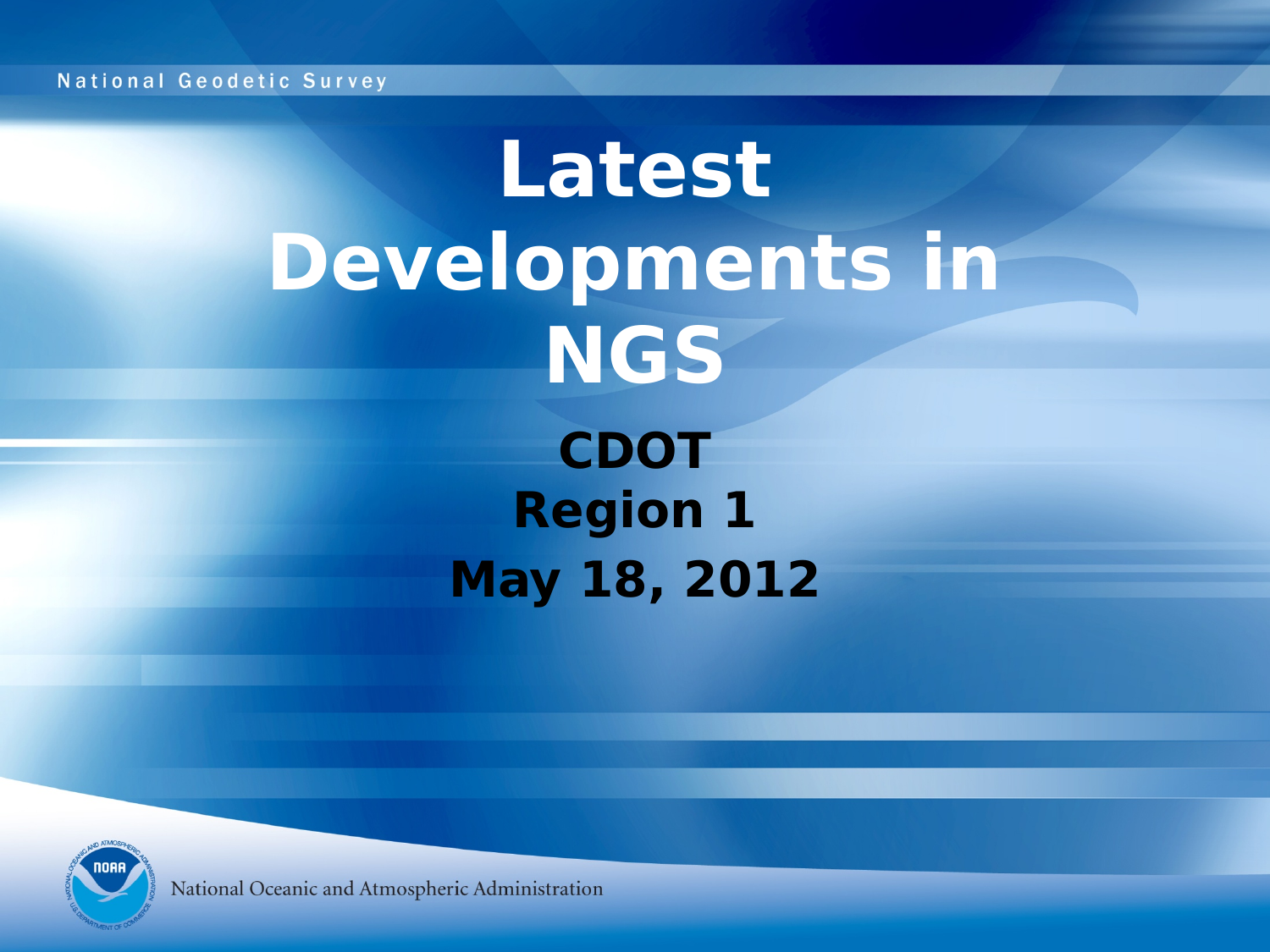

# Latest Developments in NGS
CDOT
Region 1
May 18, 2012